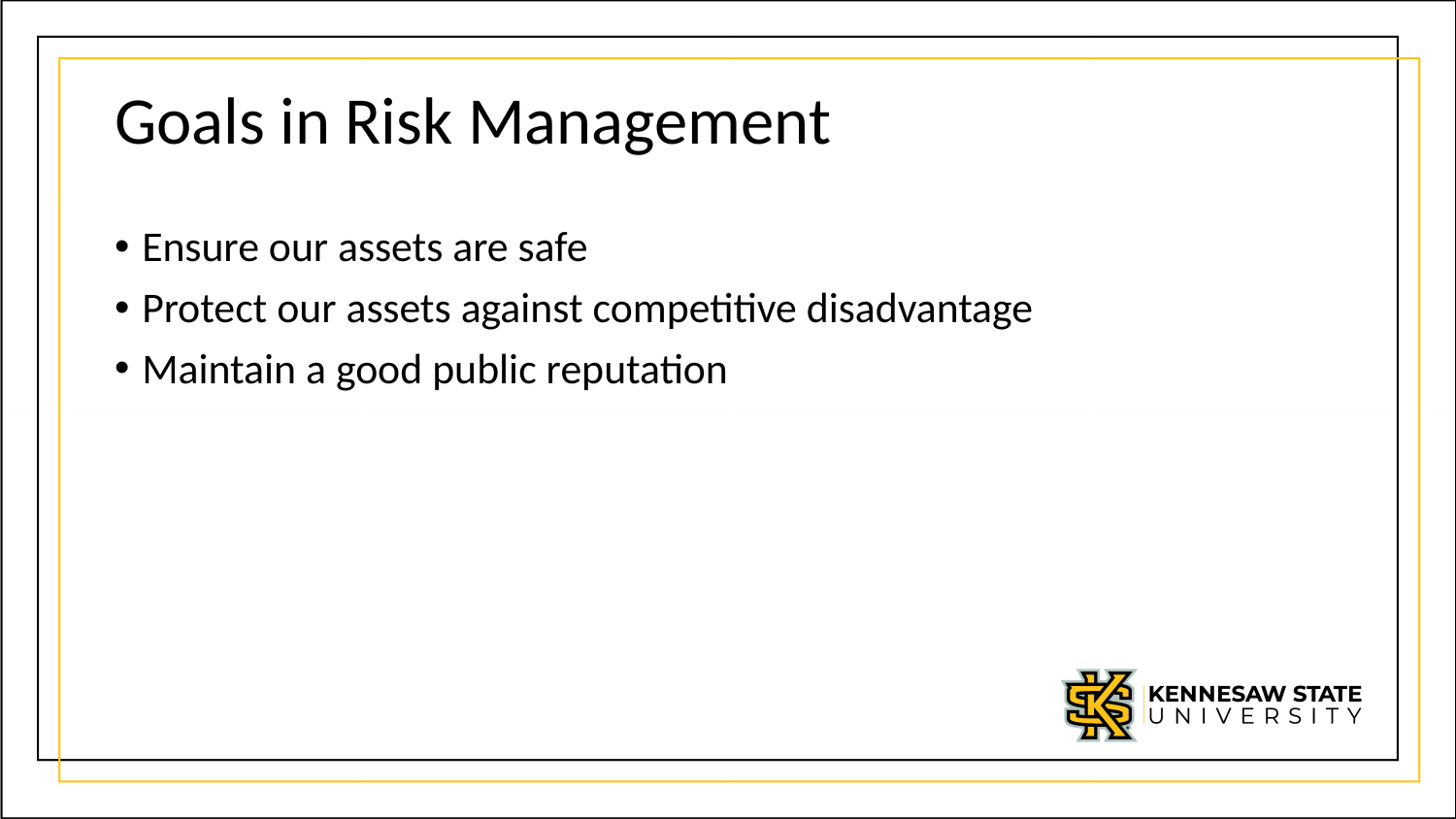

# Goals in Risk Management
Ensure our assets are safe
Protect our assets against competitive disadvantage
Maintain a good public reputation